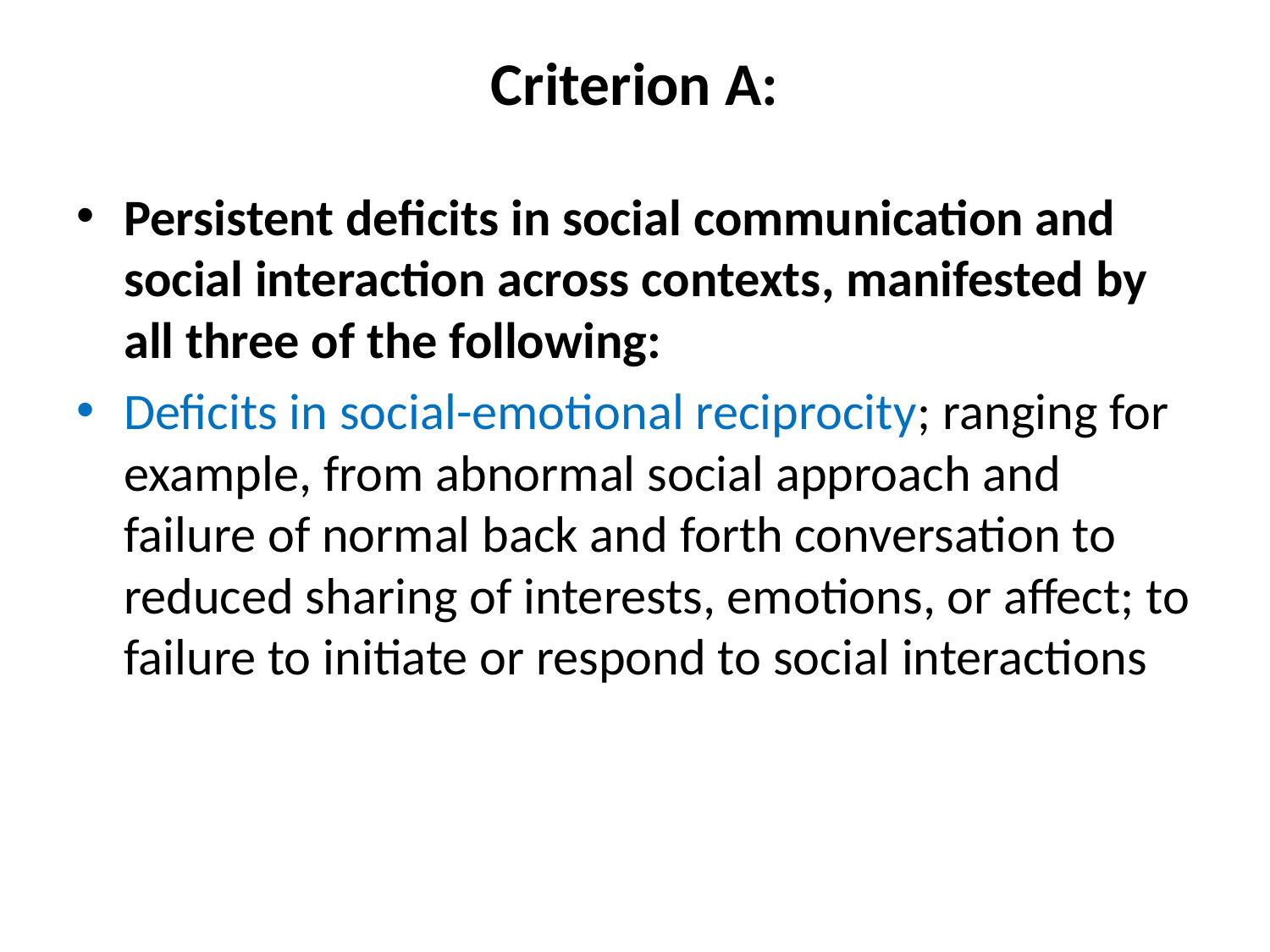

# Criterion A:

Persistent deficits in social communication and social interaction across contexts, manifested by all three of the following:
Deficits in social-emotional reciprocity; ranging for example, from abnormal social approach and failure of normal back and forth conversation to  reduced sharing of interests, emotions, or affect; to failure to initiate or respond to social interactions